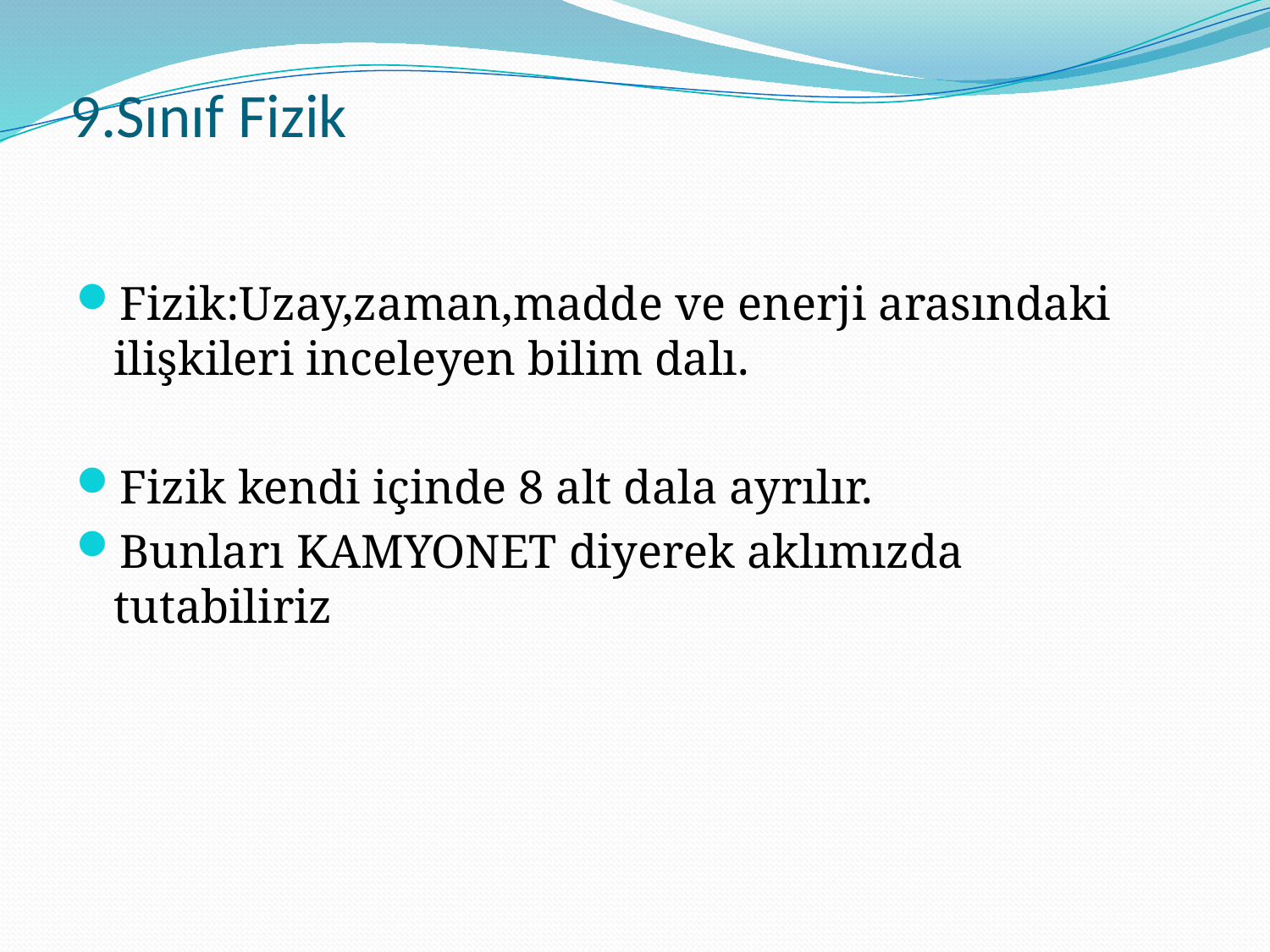

# 9.Sınıf Fizik
Fizik:Uzay,zaman,madde ve enerji arasındaki ilişkileri inceleyen bilim dalı.

Fizik kendi içinde 8 alt dala ayrılır.
Bunları KAMYONET diyerek aklımızda tutabiliriz